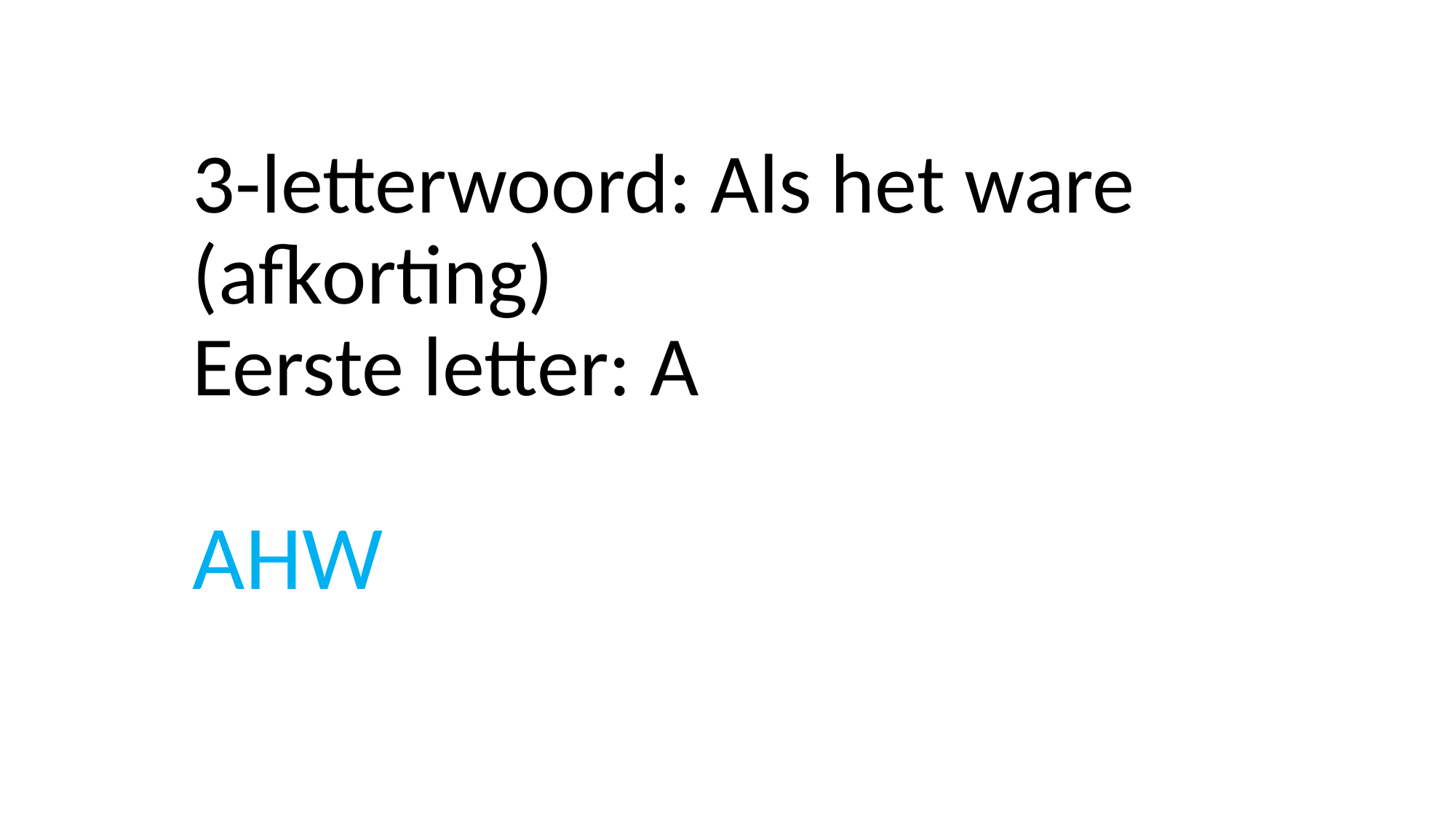

# 3-letterwoord: Als het ware (afkorting) Eerste letter: A
AHW